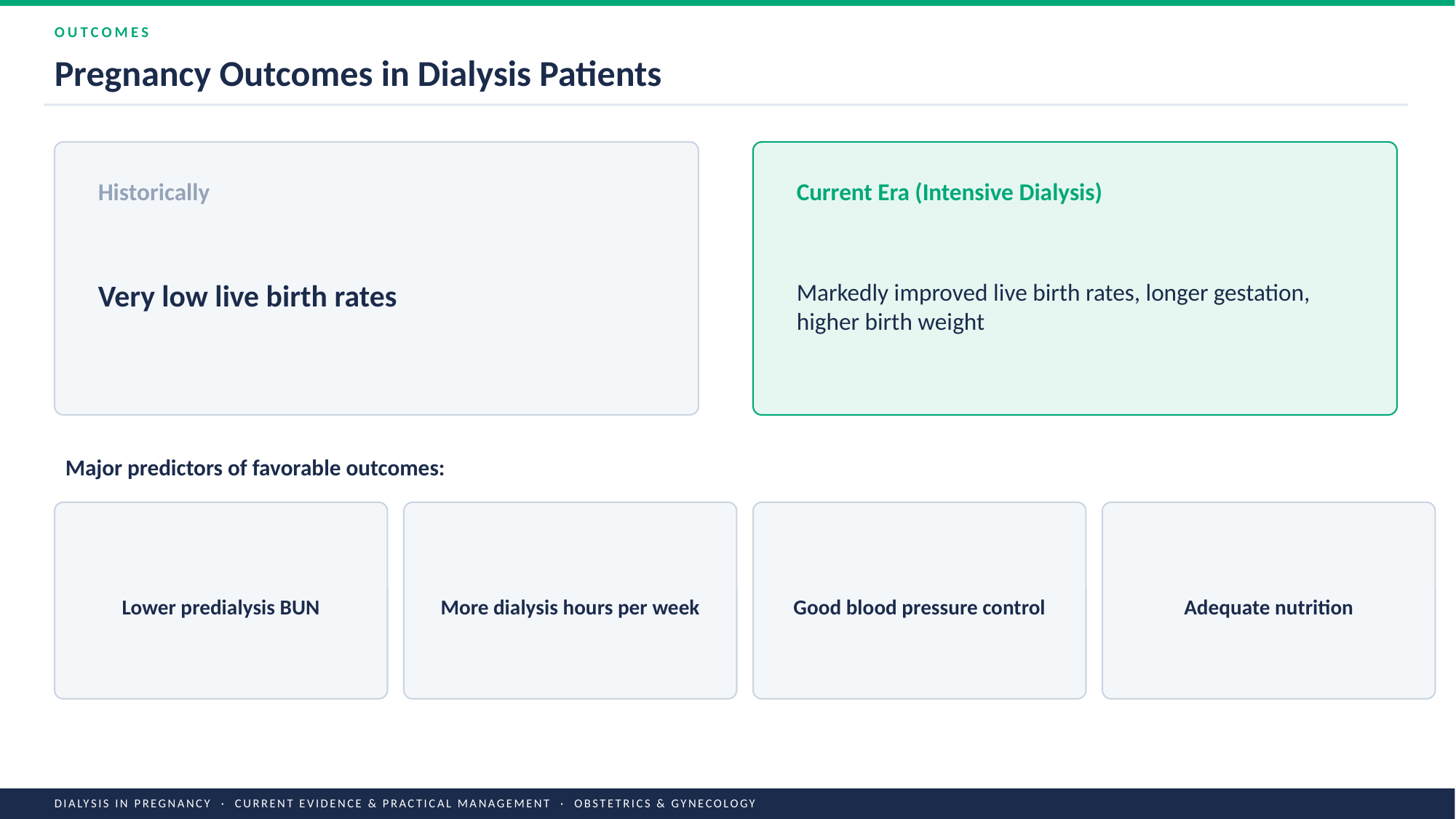

OUTCOMES
Pregnancy Outcomes in Dialysis Patients

Historically
Current Era (Intensive Dialysis)
Very low live birth rates
Markedly improved live birth rates, longer gestation, higher birth weight
Major predictors of favorable outcomes:

Lower predialysis BUN
More dialysis hours per week
Good blood pressure control
Adequate nutrition

DIALYSIS IN PREGNANCY  ·  CURRENT EVIDENCE & PRACTICAL MANAGEMENT  ·  OBSTETRICS & GYNECOLOGY